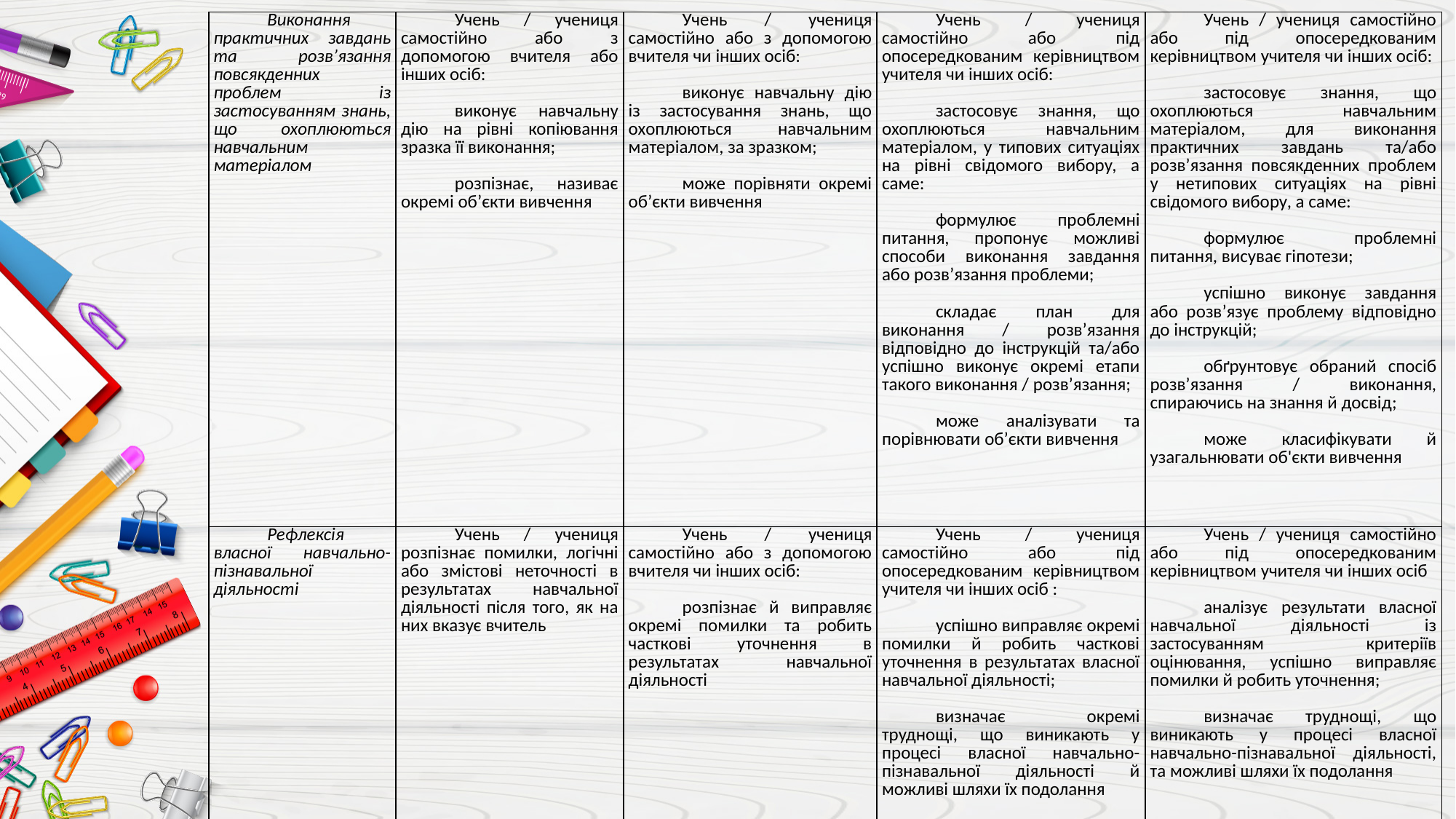

| Виконання практичних завдань та розв’язання повсякденних проблем із застосуванням знань, що охоплюються навчальним матеріалом | Учень / учениця самостійно або з допомогою вчителя або інших осіб: виконує навчальну дію на рівні копіювання зразка її виконання; розпізнає, називає окремі об’єкти вивчення | Учень / учениця самостійно або з допомогою вчителя чи інших осіб: виконує навчальну дію із застосування знань, що охоплюються навчальним матеріалом, за зразком; може порівняти окремі об’єкти вивчення | Учень / учениця самостійно або під опосередкованим керівництвом учителя чи інших осіб: застосовує знання, що охоплюються навчальним матеріалом, у типових ситуаціях на рівні свідомого вибору, а саме: формулює проблемні питання, пропонує можливі способи виконання завдання або розв’язання проблеми; складає план для виконання / розв’язання відповідно до інструкцій та/або успішно виконує окремі етапи такого виконання / розв’язання; може аналізувати та порівнювати об’єкти вивчення | Учень / учениця самостійно або під опосередкованим керівництвом учителя чи інших осіб: застосовує знання, що охоплюються навчальним матеріалом, для виконання практичних завдань та/або розв’язання повсякденних проблем у нетипових ситуаціях на рівні свідомого вибору, а саме: формулює проблемні питання, висуває гіпотези; успішно виконує завдання або розв’язує проблему відповідно до інструкцій; обґрунтовує обраний спосіб розв’язання / виконання, спираючись на знання й досвід; може класифікувати й узагальнювати об'єкти вивчення |
| --- | --- | --- | --- | --- |
| Рефлексія власної навчально-пізнавальної діяльності | Учень / учениця розпізнає помилки, логічні або змістові неточності в результатах навчальної діяльності після того, як на них вказує вчитель | Учень / учениця самостійно або з допомогою вчителя чи інших осіб: розпізнає й виправляє окремі помилки та робить часткові уточнення в результатах навчальної діяльності | Учень / учениця самостійно або під опосередкованим керівництвом учителя чи інших осіб : успішно виправляє окремі помилки й робить часткові уточнення в результатах власної навчальної діяльності; визначає окремі труднощі, що виникають у процесі власної навчально-пізнавальної діяльності й можливі шляхи їх подолання | Учень / учениця самостійно або під опосередкованим керівництвом учителя чи інших осіб аналізує результати власної навчальної діяльності із застосуванням критеріїв оцінювання, успішно виправляє помилки й робить уточнення; визначає труднощі, що виникають у процесі власної навчально-пізнавальної діяльності, та можливі шляхи їх подолання |